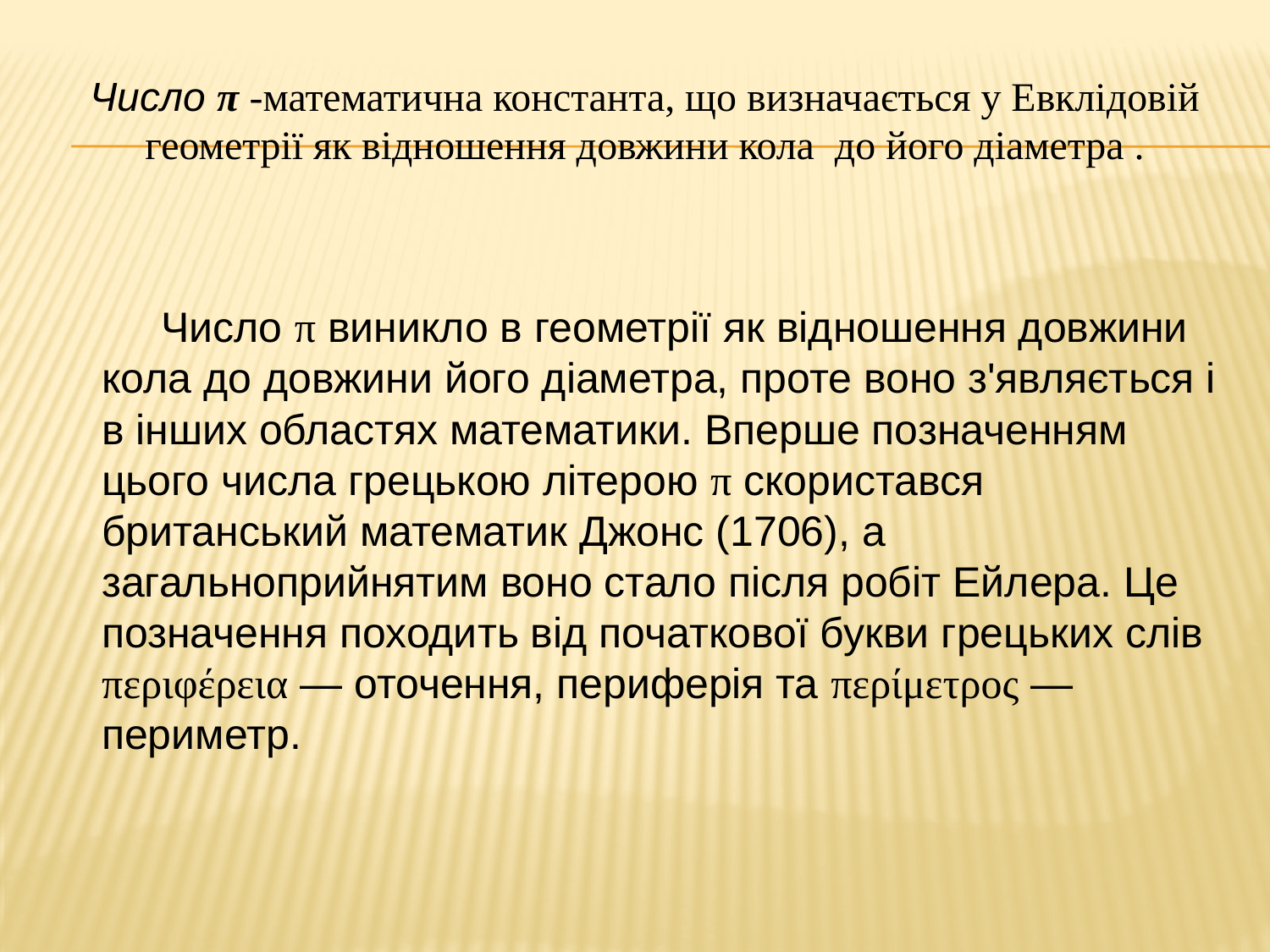

# Число π -математична константа, що визначається у Евклідовій геометрії як відношення довжини кола  до його діаметра .
     Число π виникло в геометрії як відношення довжини кола до довжини його діаметра, проте воно з'являється і в інших областях математики. Вперше позначенням цього числа грецькою літерою π скористався британський математик Джонс (1706), а загальноприйнятим воно стало після робіт Ейлера. Це позначення походить від початкової букви грецьких слів περιφέρεια — оточення, периферія та περίμετρος — периметр.